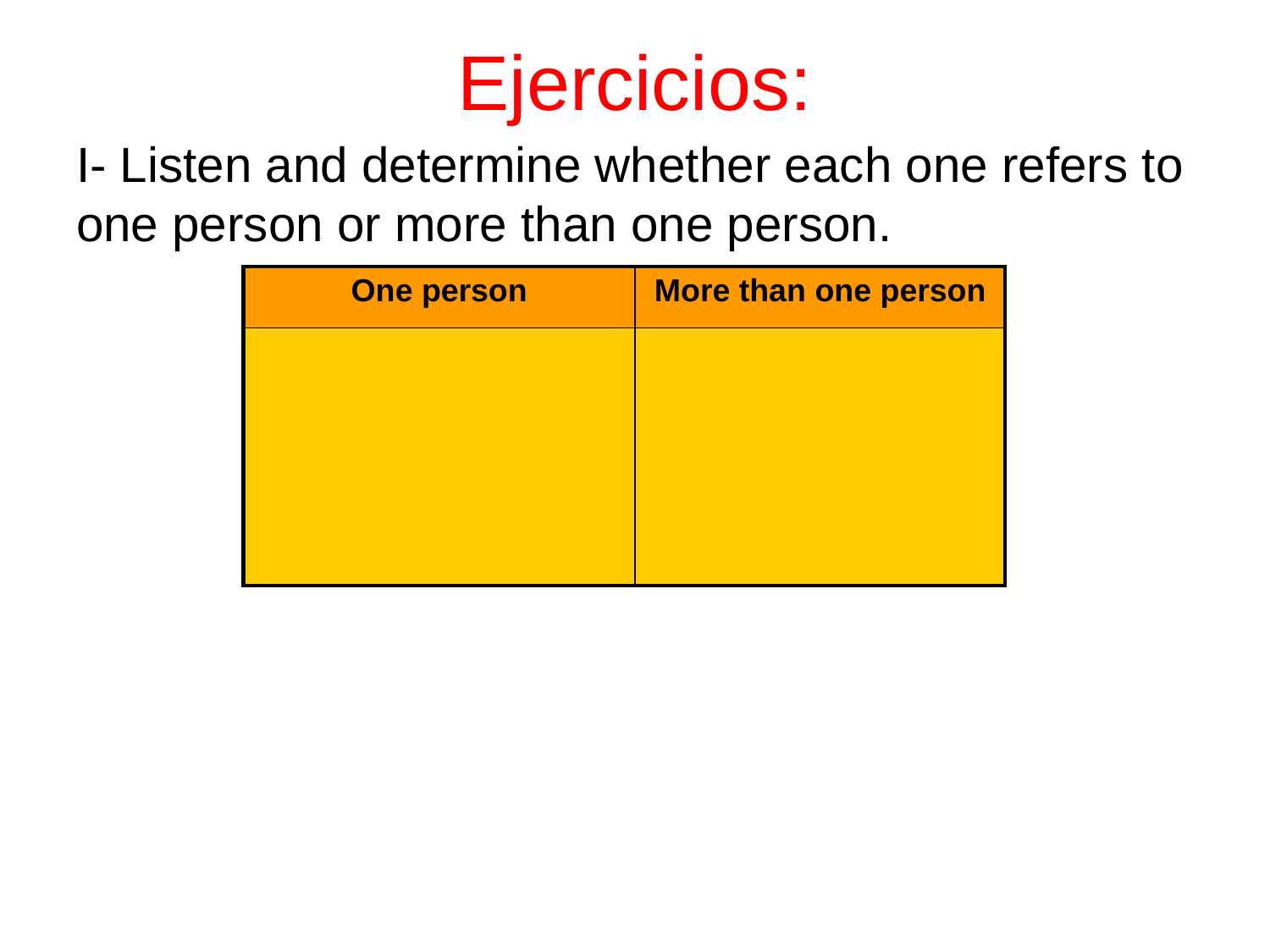

# Ejercicios:
I- Listen and determine whether each one refers to one person or more than one person.

| One person | More than one person |
| --- | --- |
|  |  |